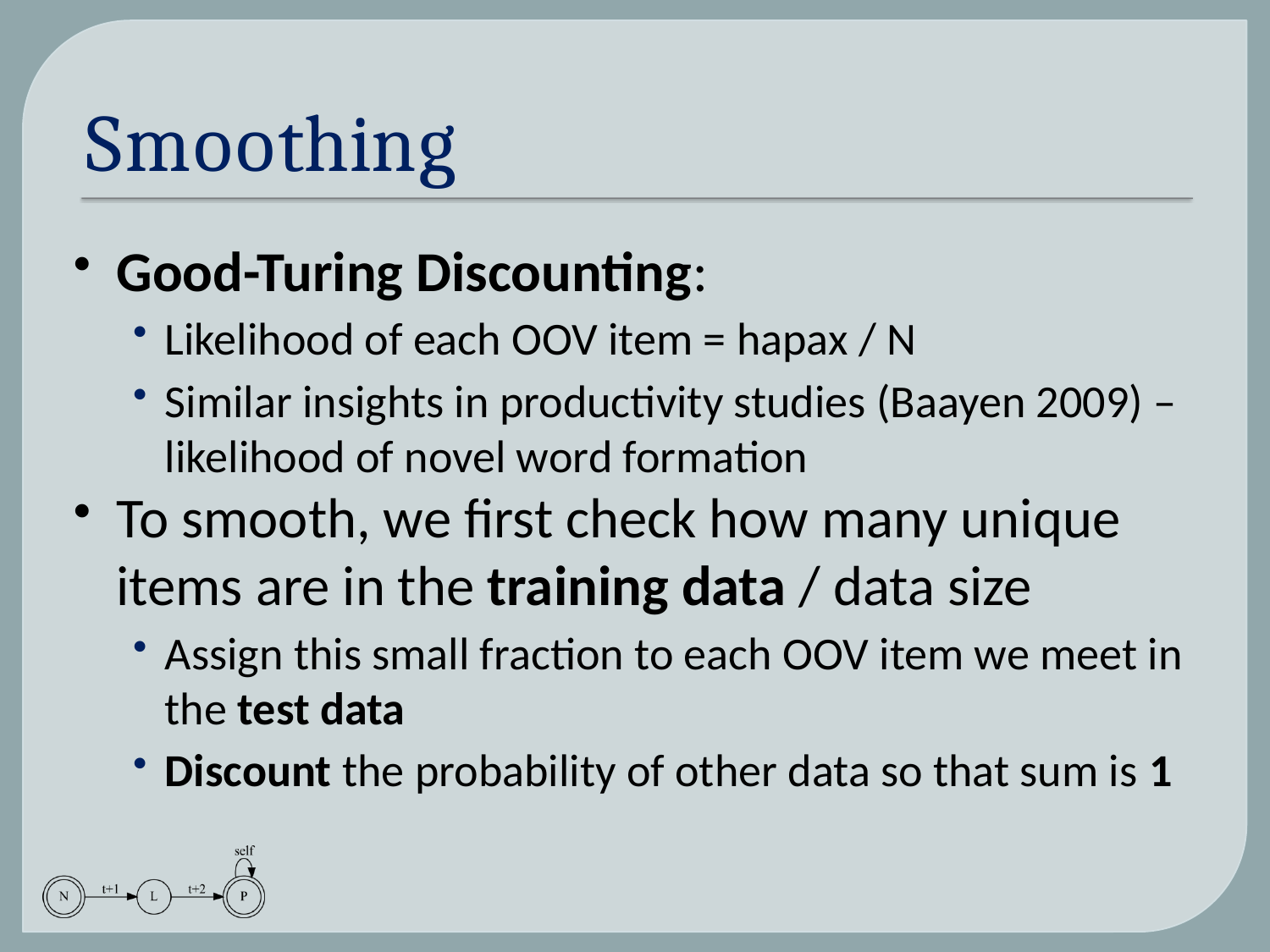

# Smoothing
Good-Turing Discounting:
Likelihood of each OOV item = hapax / N
Similar insights in productivity studies (Baayen 2009) – likelihood of novel word formation
To smooth, we first check how many unique items are in the training data / data size
Assign this small fraction to each OOV item we meet in the test data
Discount the probability of other data so that sum is 1